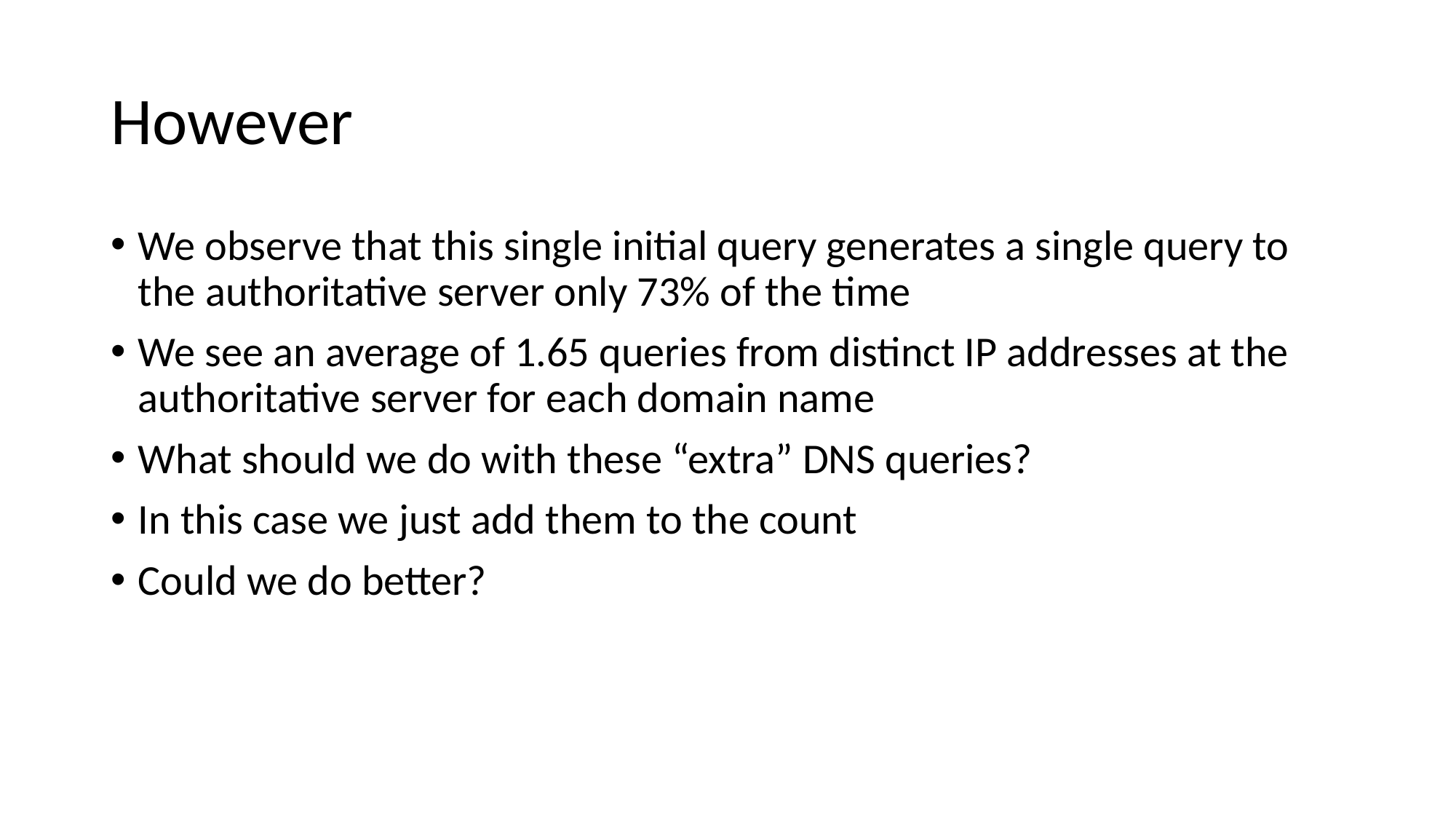

# However
We observe that this single initial query generates a single query to the authoritative server only 73% of the time
We see an average of 1.65 queries from distinct IP addresses at the authoritative server for each domain name
What should we do with these “extra” DNS queries?
In this case we just add them to the count
Could we do better?